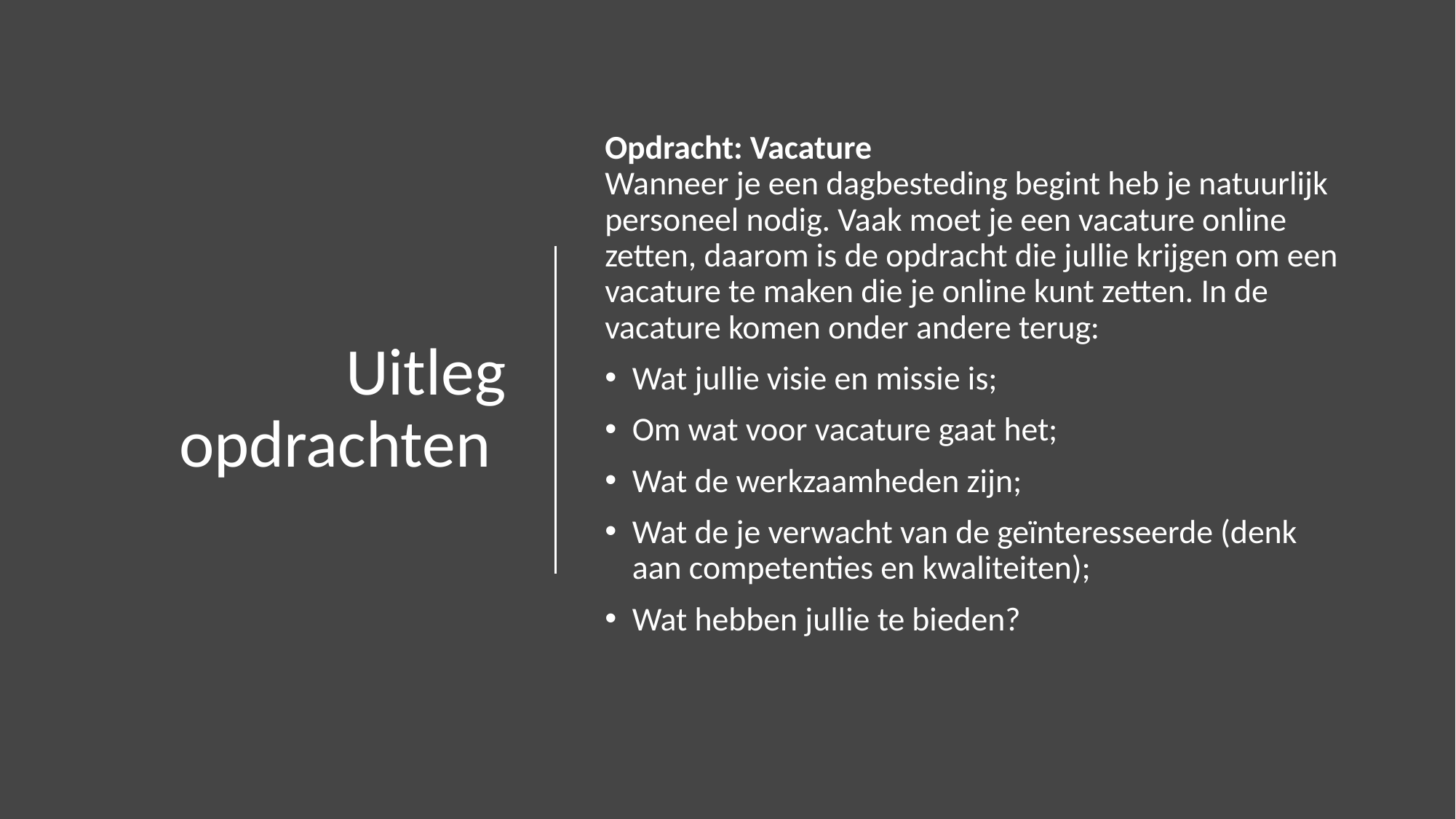

# Uitleg opdrachten
Opdracht: Vacature
Wanneer je een dagbesteding begint heb je natuurlijk personeel nodig. Vaak moet je een vacature online zetten, daarom is de opdracht die jullie krijgen om een vacature te maken die je online kunt zetten. In de vacature komen onder andere terug:
Wat jullie visie en missie is;
Om wat voor vacature gaat het;
Wat de werkzaamheden zijn;
Wat de je verwacht van de geïnteresseerde (denk aan competenties en kwaliteiten);
Wat hebben jullie te bieden?